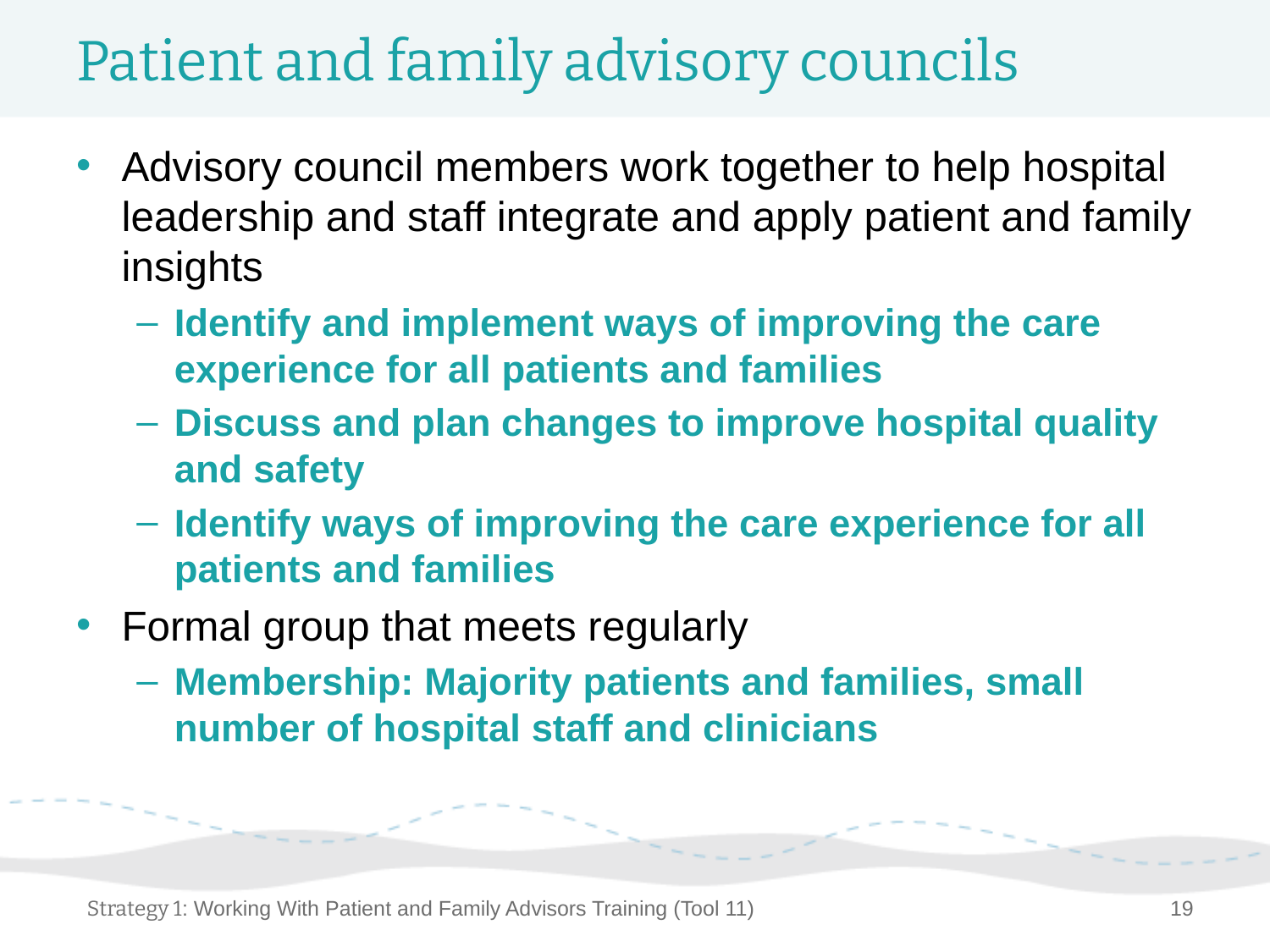

# Patient and family advisory councils
Advisory council members work together to help hospital leadership and staff integrate and apply patient and family insights
Identify and implement ways of improving the care experience for all patients and families
Discuss and plan changes to improve hospital quality and safety
Identify ways of improving the care experience for all patients and families
Formal group that meets regularly
Membership: Majority patients and families, small number of hospital staff and clinicians
Strategy 1: Working With Patient and Family Advisors Training (Tool 11)
19